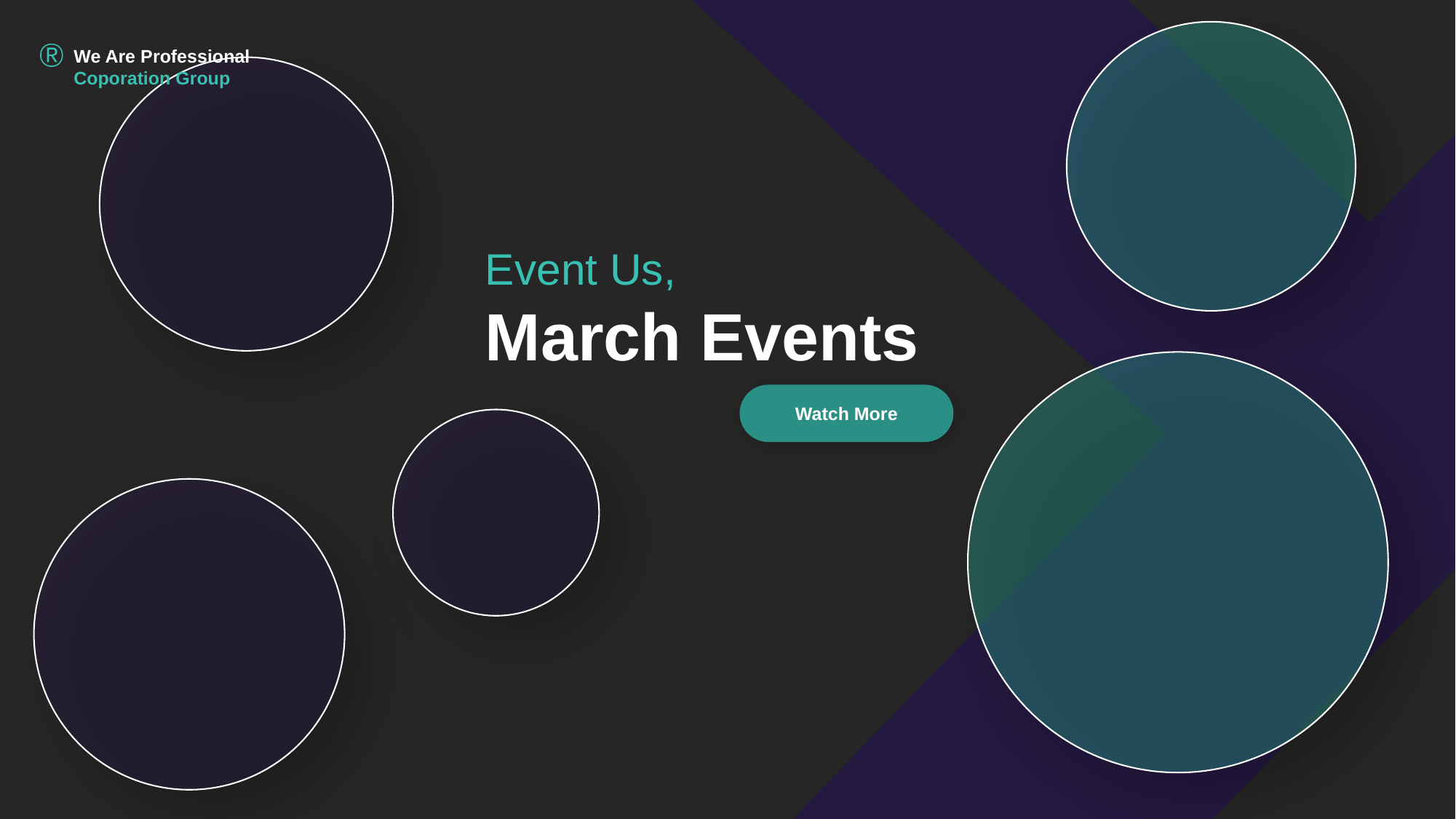

We Are Professional Coporation Group

Event Us,
March Events
Watch More